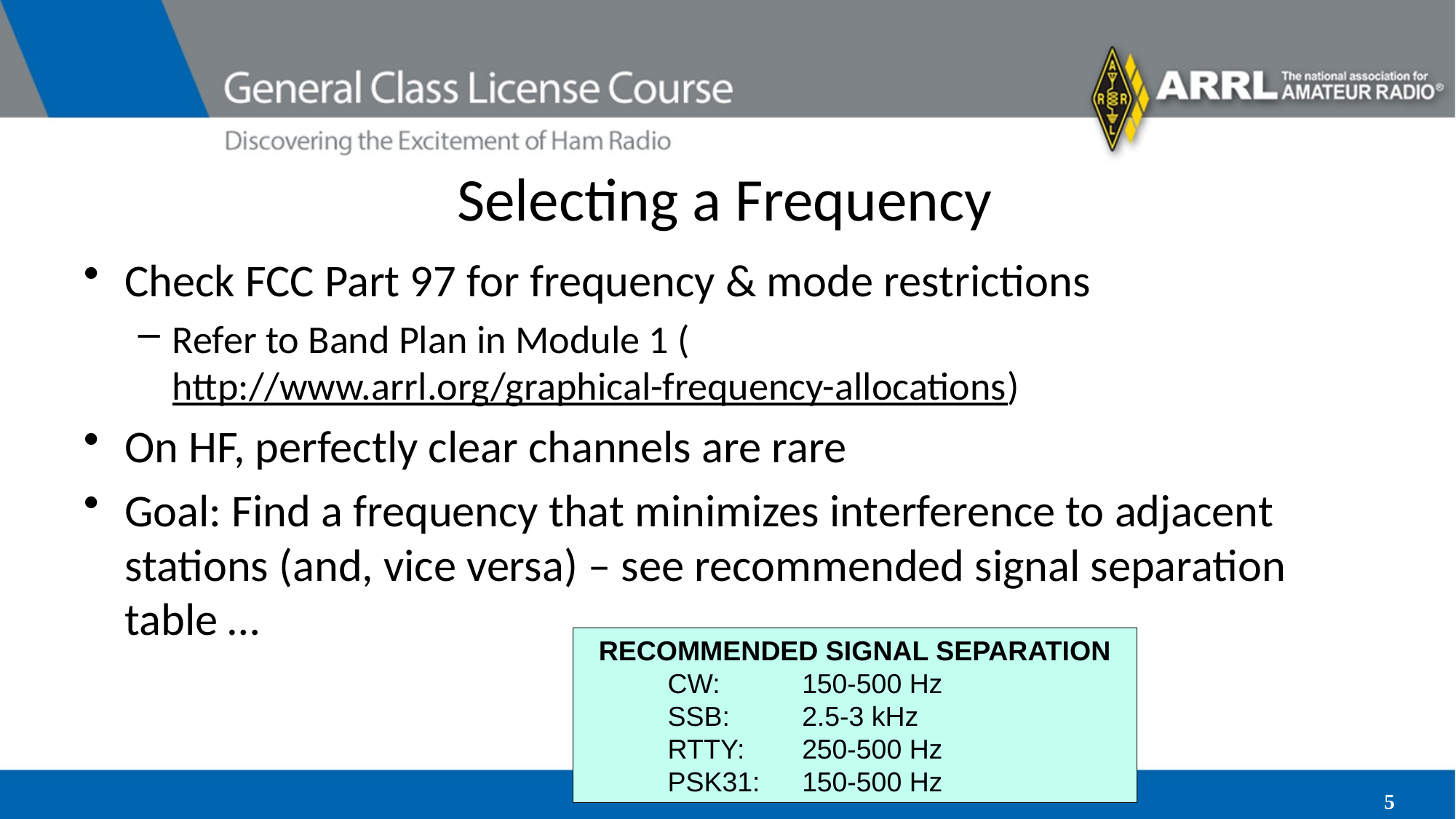

# Selecting a Frequency
Check FCC Part 97 for frequency & mode restrictions
Refer to Band Plan in Module 1 (http://www.arrl.org/graphical-frequency-allocations)
On HF, perfectly clear channels are rare
Goal: Find a frequency that minimizes interference to adjacent stations (and, vice versa) – see recommended signal separation table …

RECOMMENDED SIGNAL SEPARATION
           CW:	150-500 Hz
           SSB:	2.5-3 kHz
           RTTY:	250-500 Hz
           PSK31:	150-500 Hz